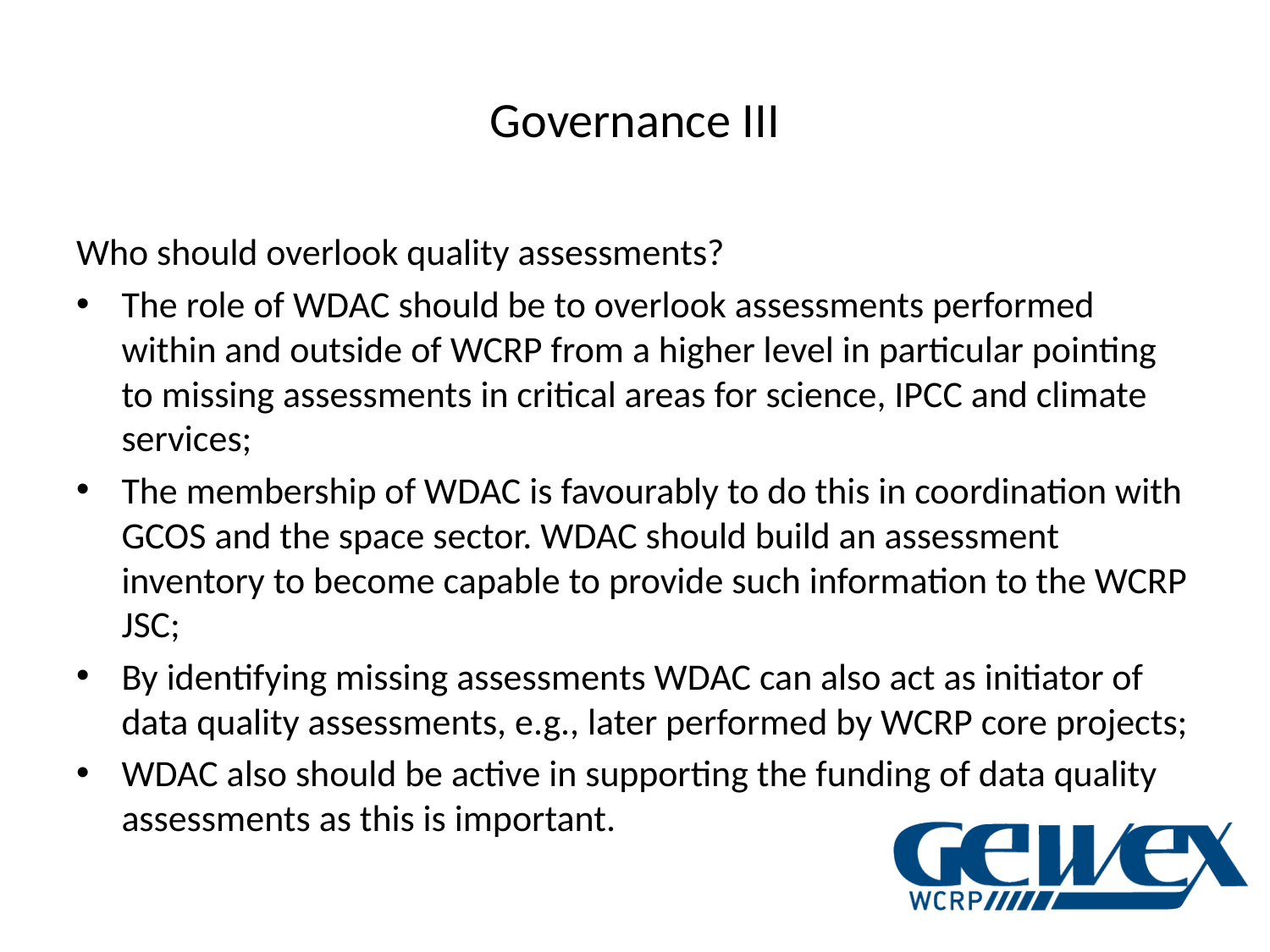

# Governance III
Who should overlook quality assessments?
The role of WDAC should be to overlook assessments performed within and outside of WCRP from a higher level in particular pointing to missing assessments in critical areas for science, IPCC and climate services;
The membership of WDAC is favourably to do this in coordination with GCOS and the space sector. WDAC should build an assessment inventory to become capable to provide such information to the WCRP JSC;
By identifying missing assessments WDAC can also act as initiator of data quality assessments, e.g., later performed by WCRP core projects;
WDAC also should be active in supporting the funding of data quality assessments as this is important.